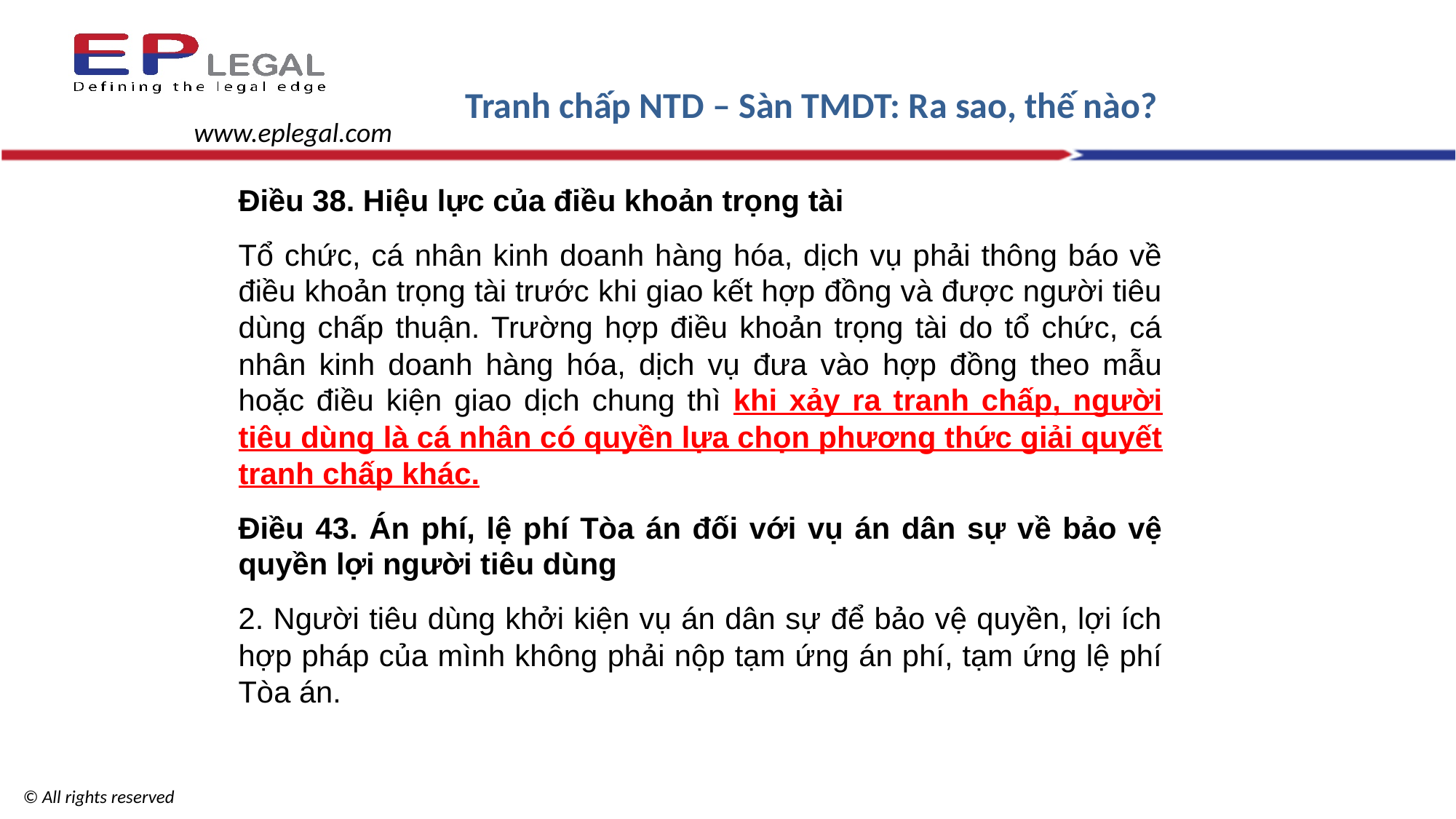

Tranh chấp NTD – Sàn TMDT: Ra sao, thế nào?
www.eplegal.com
Điều 38. Hiệu lực của điều khoản trọng tài
Tổ chức, cá nhân kinh doanh hàng hóa, dịch vụ phải thông báo về điều khoản trọng tài trước khi giao kết hợp đồng và được người tiêu dùng chấp thuận. Trường hợp điều khoản trọng tài do tổ chức, cá nhân kinh doanh hàng hóa, dịch vụ đưa vào hợp đồng theo mẫu hoặc điều kiện giao dịch chung thì khi xảy ra tranh chấp, người tiêu dùng là cá nhân có quyền lựa chọn phương thức giải quyết tranh chấp khác.
Điều 43. Án phí, lệ phí Tòa án đối với vụ án dân sự về bảo vệ quyền lợi người tiêu dùng
2. Người tiêu dùng khởi kiện vụ án dân sự để bảo vệ quyền, lợi ích hợp pháp của mình không phải nộp tạm ứng án phí, tạm ứng lệ phí Tòa án.